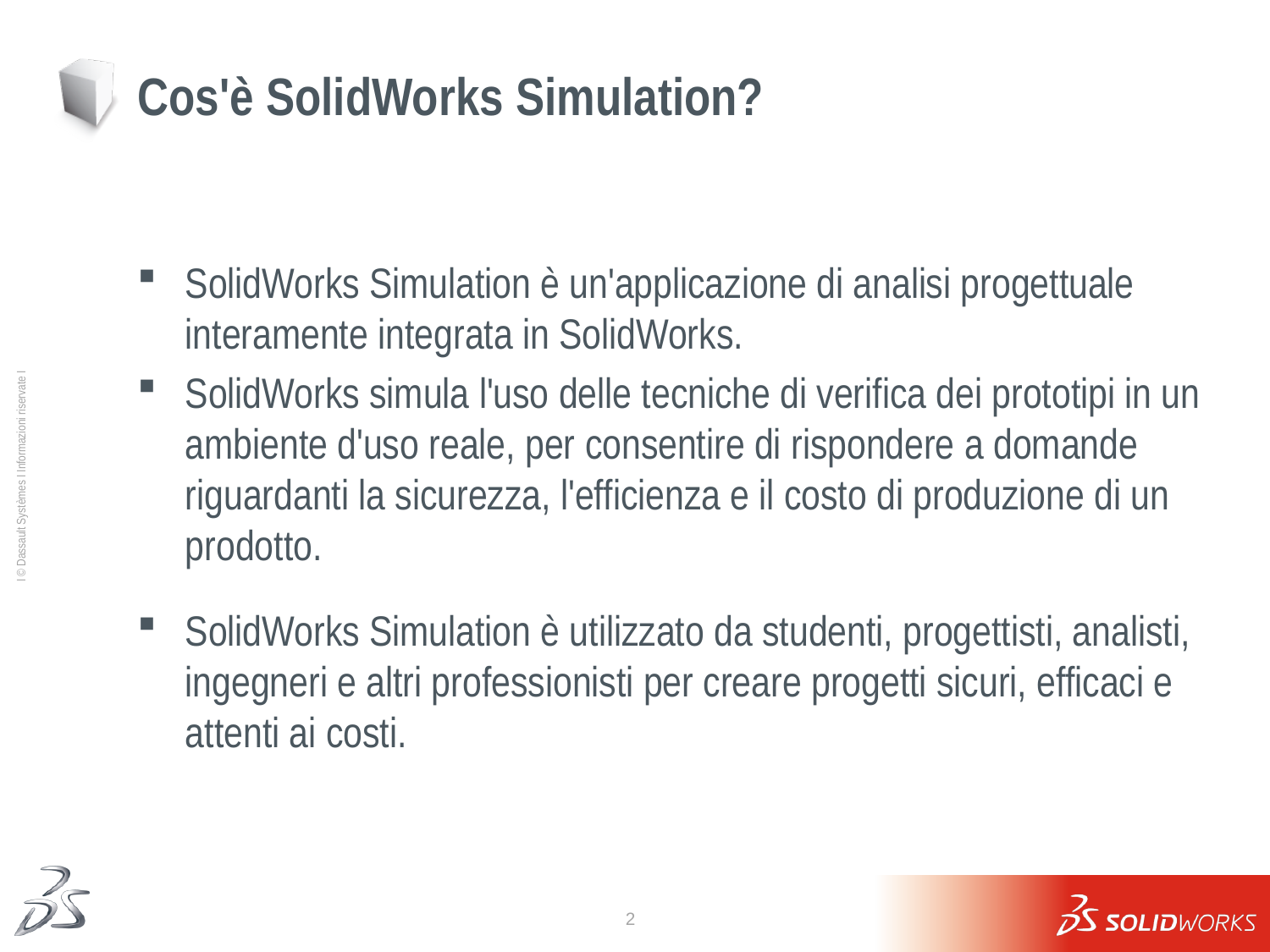

# Cos'è SolidWorks Simulation?
SolidWorks Simulation è un'applicazione di analisi progettuale interamente integrata in SolidWorks.
SolidWorks simula l'uso delle tecniche di verifica dei prototipi in un ambiente d'uso reale, per consentire di rispondere a domande riguardanti la sicurezza, l'efficienza e il costo di produzione di un prodotto.
SolidWorks Simulation è utilizzato da studenti, progettisti, analisti, ingegneri e altri professionisti per creare progetti sicuri, efficaci e attenti ai costi.